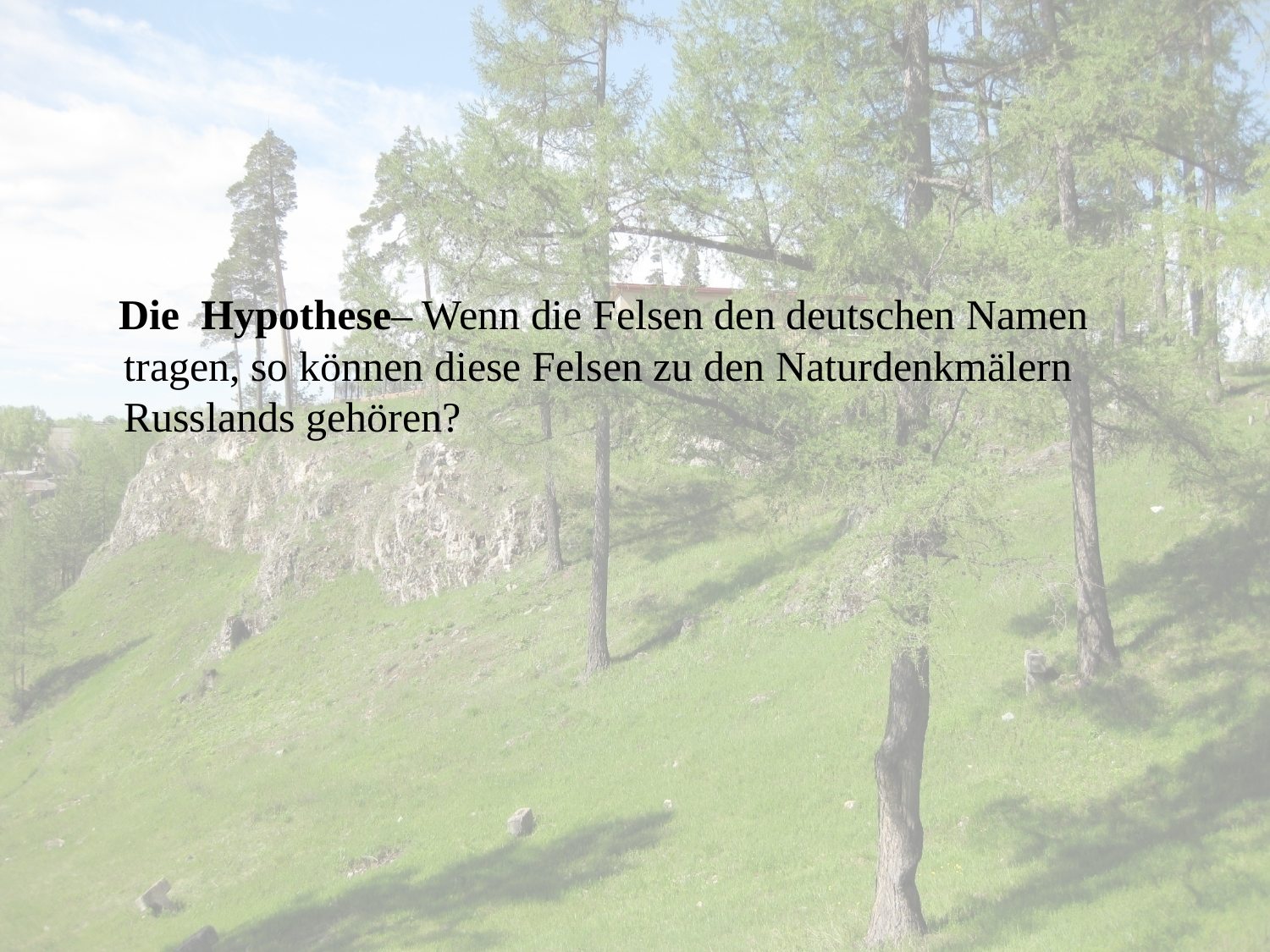

Die  Hypothese– Wenn die Felsen den deutschen Namen tragen, so können diese Felsen zu den Naturdenkmälern Russlands gehören?